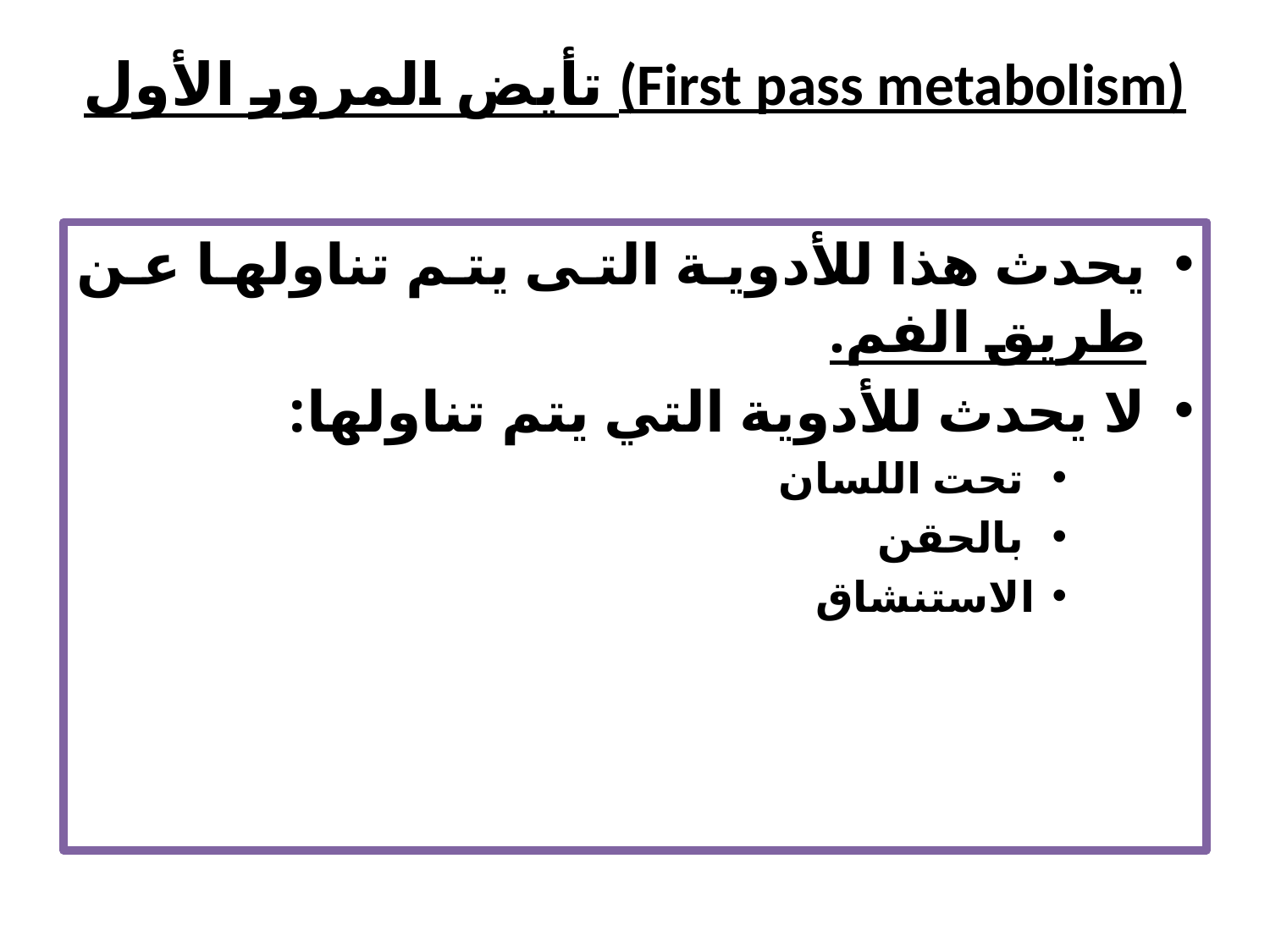

# تأيض المرور الأول (First pass metabolism)
يحدث هذا للأدوية التى يتم تناولها عن طريق الفم.
لا يحدث للأدوية التي يتم تناولها:
 تحت اللسان
 بالحقن
الاستنشاق